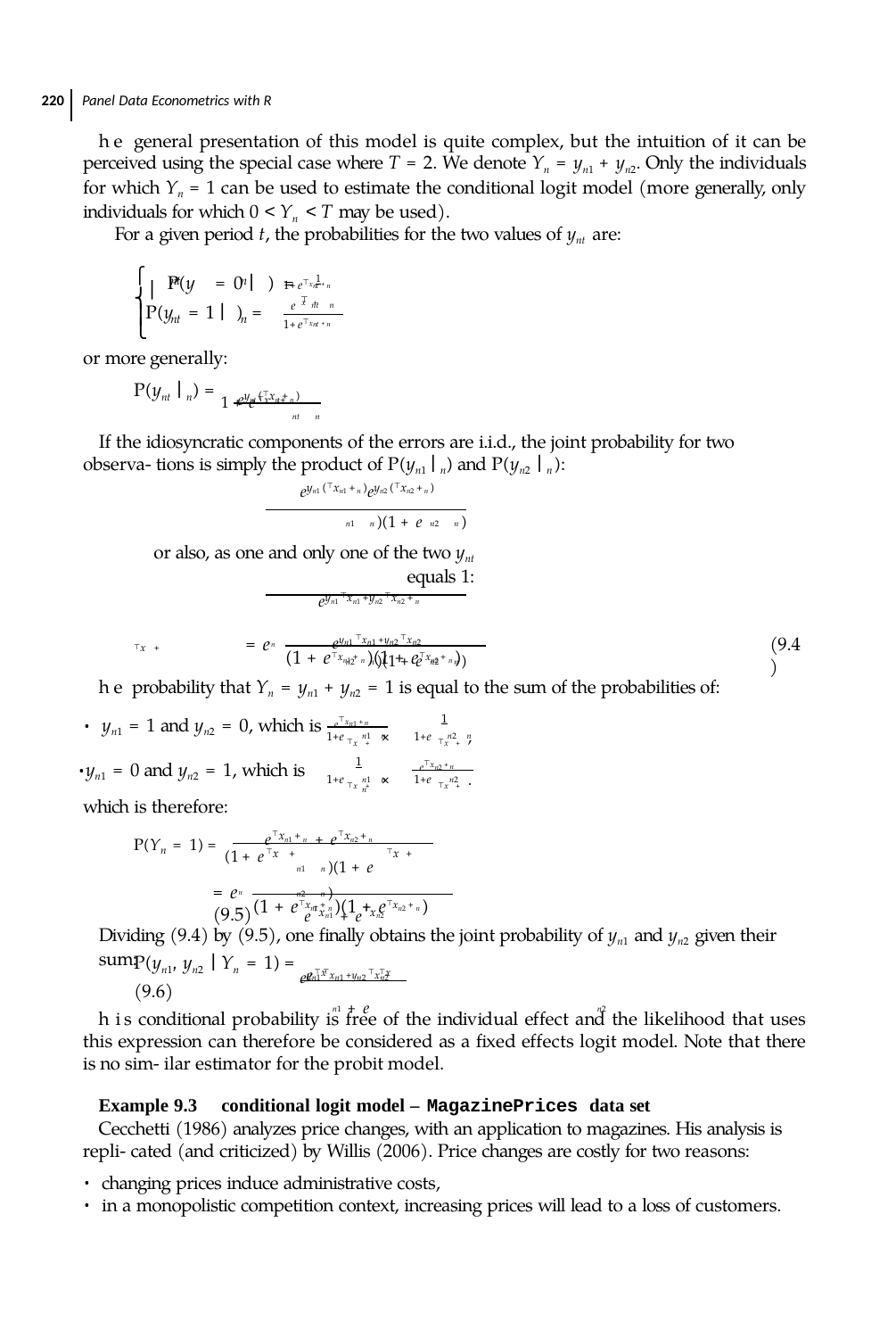

220  Panel Data Econometrics with R

he general presentation of this model is quite complex, but the intuition of it can be perceived using the special case where T = 2. We denote Yn = yn1 + yn2. Only the individuals for which Yn = 1 can be used to estimate the conditional logit model (more generally, only individuals for which 0 < Yn < T may be used).
For a given period t, the probabilities for the two values of ynt are:

⎧⎪P(y  = 0 ∣  ) = 	1
nt	n
1+e⊤xnt +n
⎨
⊤
 x +
e
nt n
P(y  = 1 ∣  ) =
⎪
nt	n
1+e⊤xnt +n
⎩

or more generally:
eynt (⊤xnt +n )
P(ynt ∣ n) = 1 + e⊤x +
nt  n

If the idiosyncratic components of the errors are i.i.d., the joint probability for two observa- tions is simply the product of P(yn1 ∣ n) and P(yn2 ∣ n):
eyn1 (⊤xn1 +n )eyn2 (⊤xn2 +n )
P(yn1, yn2 ∣ n) = (1 + e⊤x +	⊤x +
n1  n )(1 + e	n2  n )
or also, as one and only one of the two ynt equals 1:
eyn1 ⊤xn1 +yn2 ⊤xn2 +n
P(yn1, yn2 ∣ n) = (1 + e⊤x +	⊤x +
n2  n )(1 + e	n2  n )

eyn1 ⊤xn1 +yn2 ⊤xn2
(9.4)
= en
(1 + e⊤xn1 +n )(1 + e⊤xn2 +n )

he probability that Yn = yn1 + yn2 = 1 is equal to the sum of the probabilities of:
e⊤xn1 +n
	1
yn1 = 1 and yn2 = 0, which is
⊤x + ×	⊤x + ,
1+e	1+e

n1 n
n2 n
yn1 = 0 and yn2 = 1, which is which is therefore:
e⊤xn2 +n
	1
⊤x + ×	⊤x + .
1+e	1+e

n1 n	n2 n
e⊤xn1 +n + e⊤xn2 +n
P(Yn = 1) = (1 + e⊤x +	⊤x +
n1  n )(1 + e	n2  n )
e⊤xn1 + e⊤xn2

= en	(9.5)
(1 + e⊤xn1 +n )(1 + e⊤xn2 +n )

Dividing (9.4) by (9.5), one ﬁnally obtains the joint probability of yn1 and yn2 given their sum:
eyn1 ⊤xn1 +yn2 ⊤xn2
P(yn1, yn2 ∣ Yn = 1) = e⊤x	⊤x	(9.6)
n1 + e	n2

his conditional probability is free of the individual effect and the likelihood that uses this expression can therefore be considered as a ﬁxed effects logit model. Note that there is no sim- ilar estimator for the probit model.

Example 9.3  conditional logit model – MagazinePrices data set
Cecchetti (1986) analyzes price changes, with an application to magazines. His analysis is repli- cated (and criticized) by Willis (2006). Price changes are costly for two reasons:
changing prices induce administrative costs,
in a monopolistic competition context, increasing prices will lead to a loss of customers.